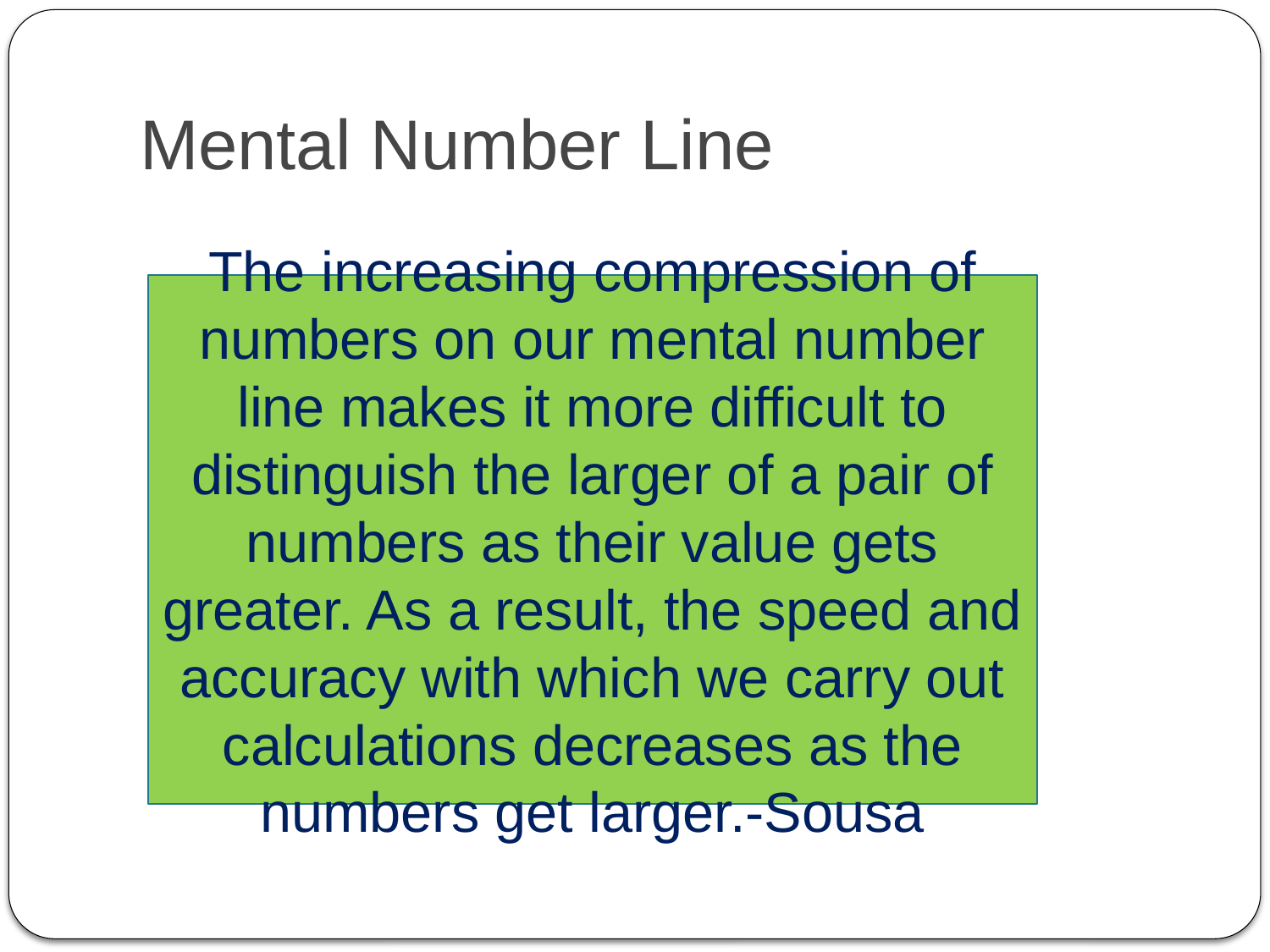

# Mental Number Line
The increasing compression of numbers on our mental number line makes it more difficult to distinguish the larger of a pair of numbers as their value gets greater. As a result, the speed and accuracy with which we carry out calculations decreases as the numbers get larger.-Sousa